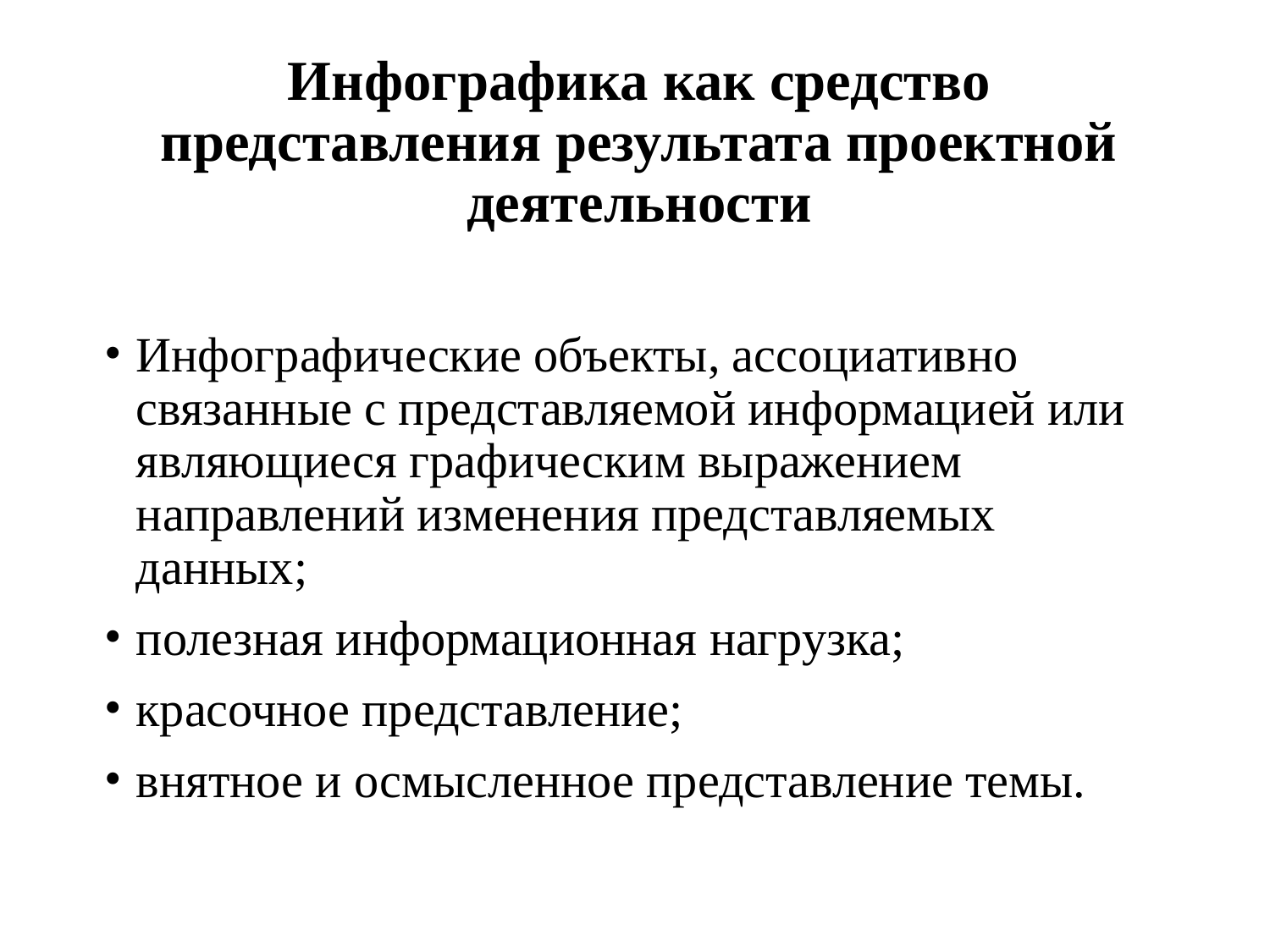

# Инфографика как средство представления результата проектной деятельности
Инфографические объекты, ассоциативно связанные с представляемой информацией или являющиеся графическим выражением направлений изменения представляемых данных;
полезная информационная нагрузка;
красочное представление;
внятное и осмысленное представление темы.